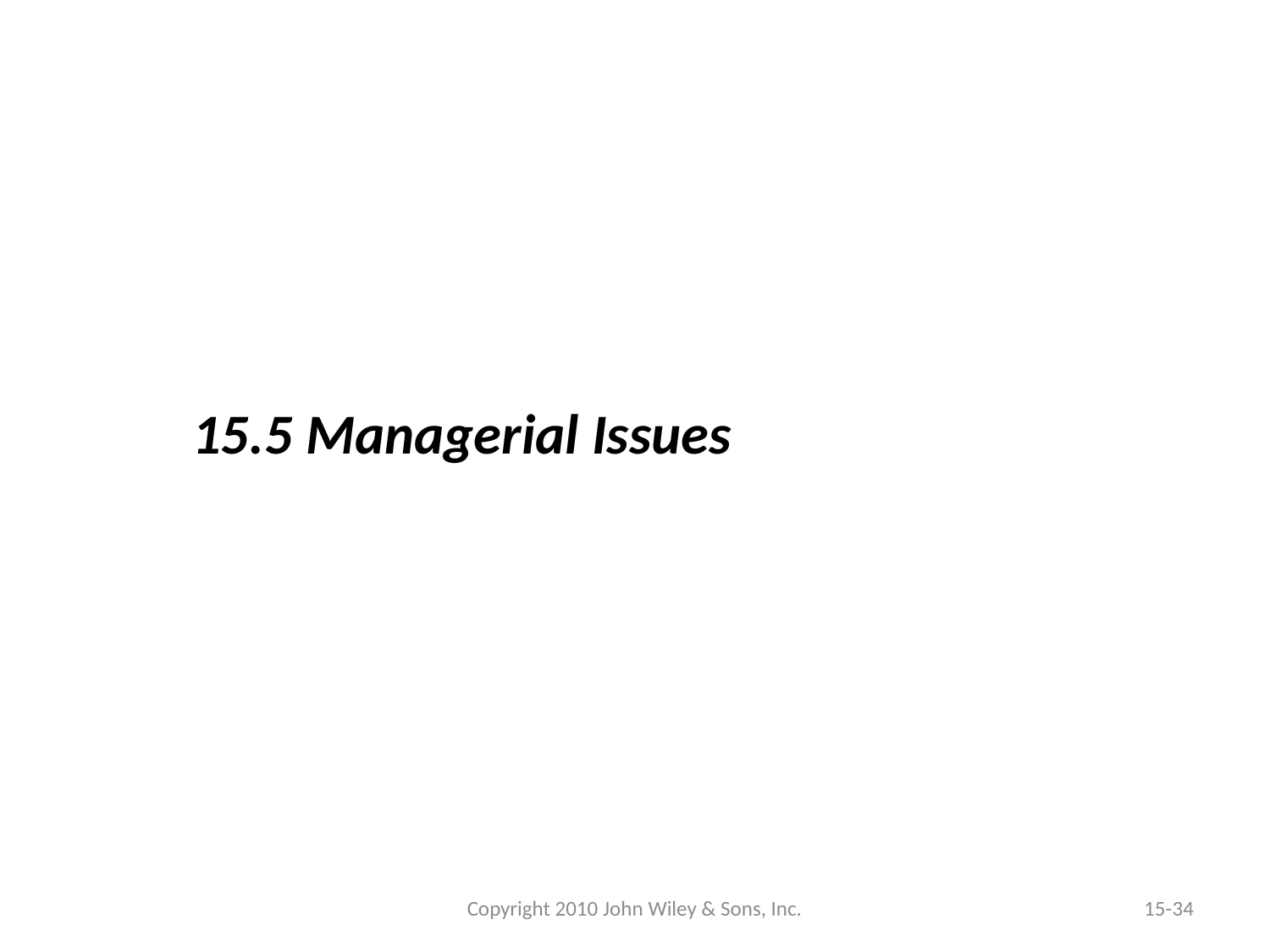

15.5 Managerial Issues
Copyright 2010 John Wiley & Sons, Inc.
15-34